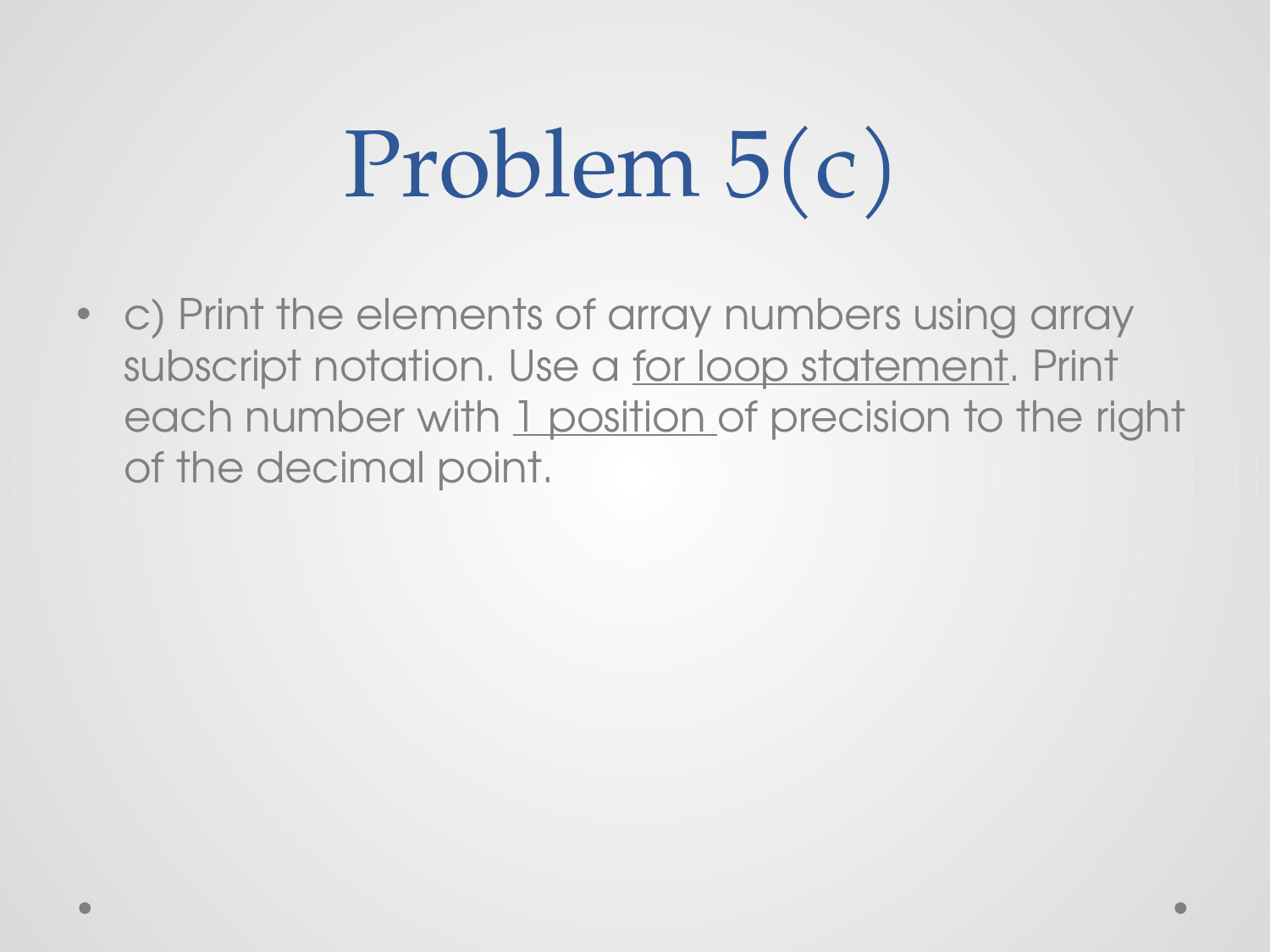

# Problem 5(c)

c) Print the elements of array numbers using array subscript notation. Use a for loop statement. Print each number with 1 position of precision to the right of the decimal point.